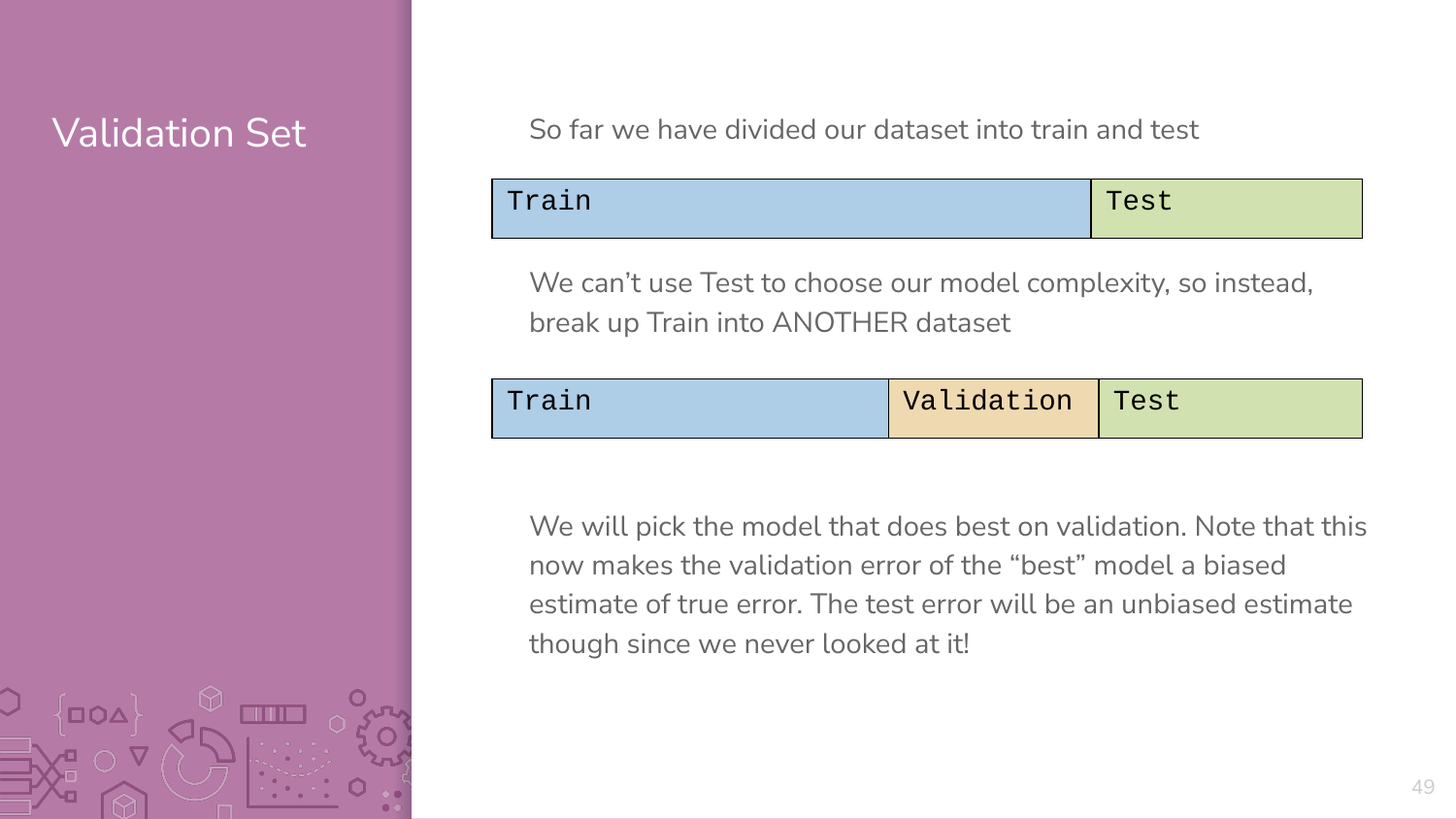

# Validation Set
So far we have divided our dataset into train and test

We can’t use Test to choose our model complexity, so instead, break up Train into ANOTHER dataset

We will pick the model that does best on validation. Note that this now makes the validation error of the “best” model a biased estimate of true error. The test error will be an unbiased estimate though since we never looked at it!
| Train | Test |
| --- | --- |
| Train | Validation | Test |
| --- | --- | --- |
49